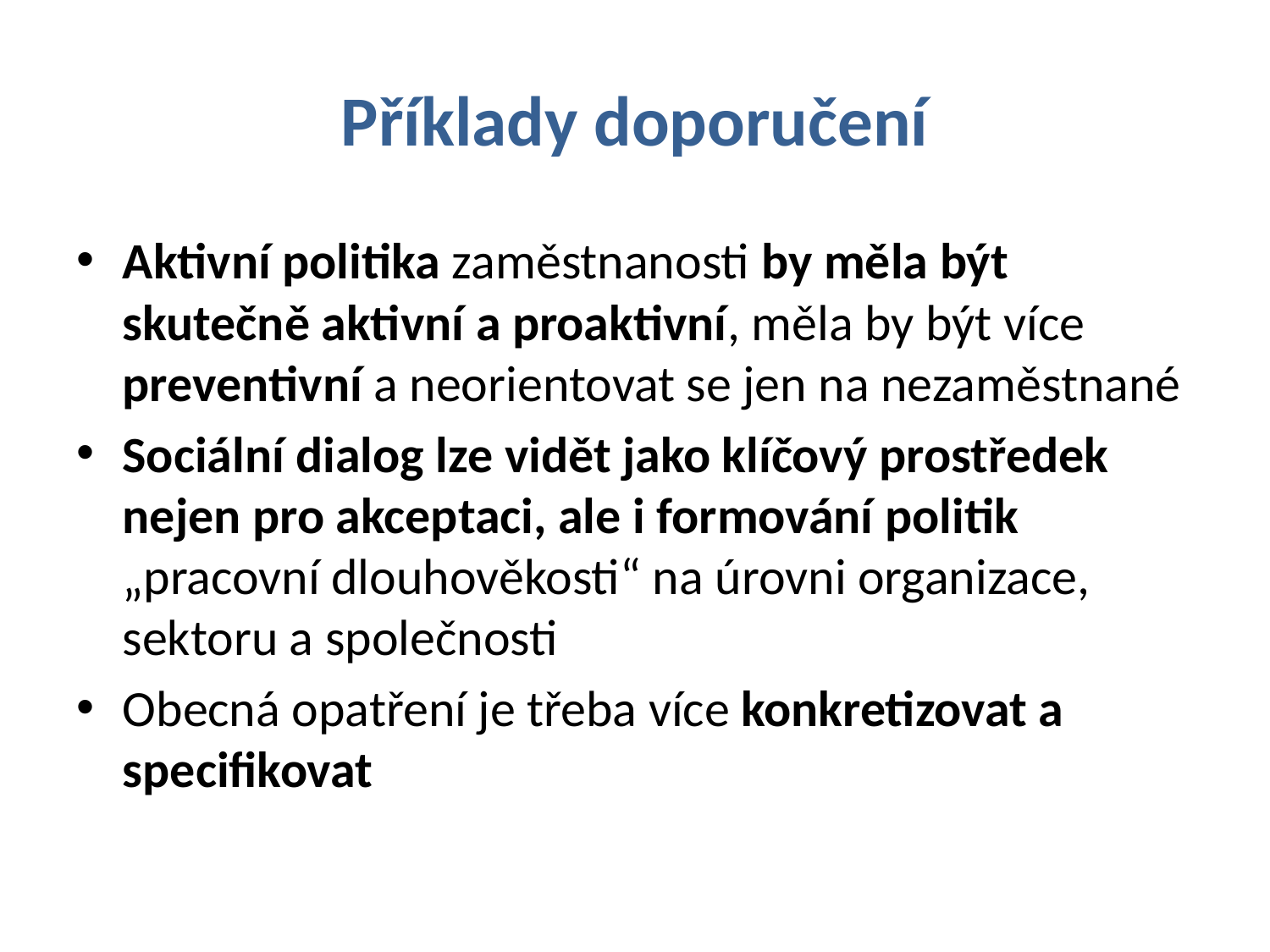

# Příklady doporučení
Aktivní politika zaměstnanosti by měla být skutečně aktivní a proaktivní, měla by být více preventivní a neorientovat se jen na nezaměstnané
Sociální dialog lze vidět jako klíčový prostředek nejen pro akceptaci, ale i formování politik „pracovní dlouhověkosti“ na úrovni organizace, sektoru a společnosti
Obecná opatření je třeba více konkretizovat a specifikovat